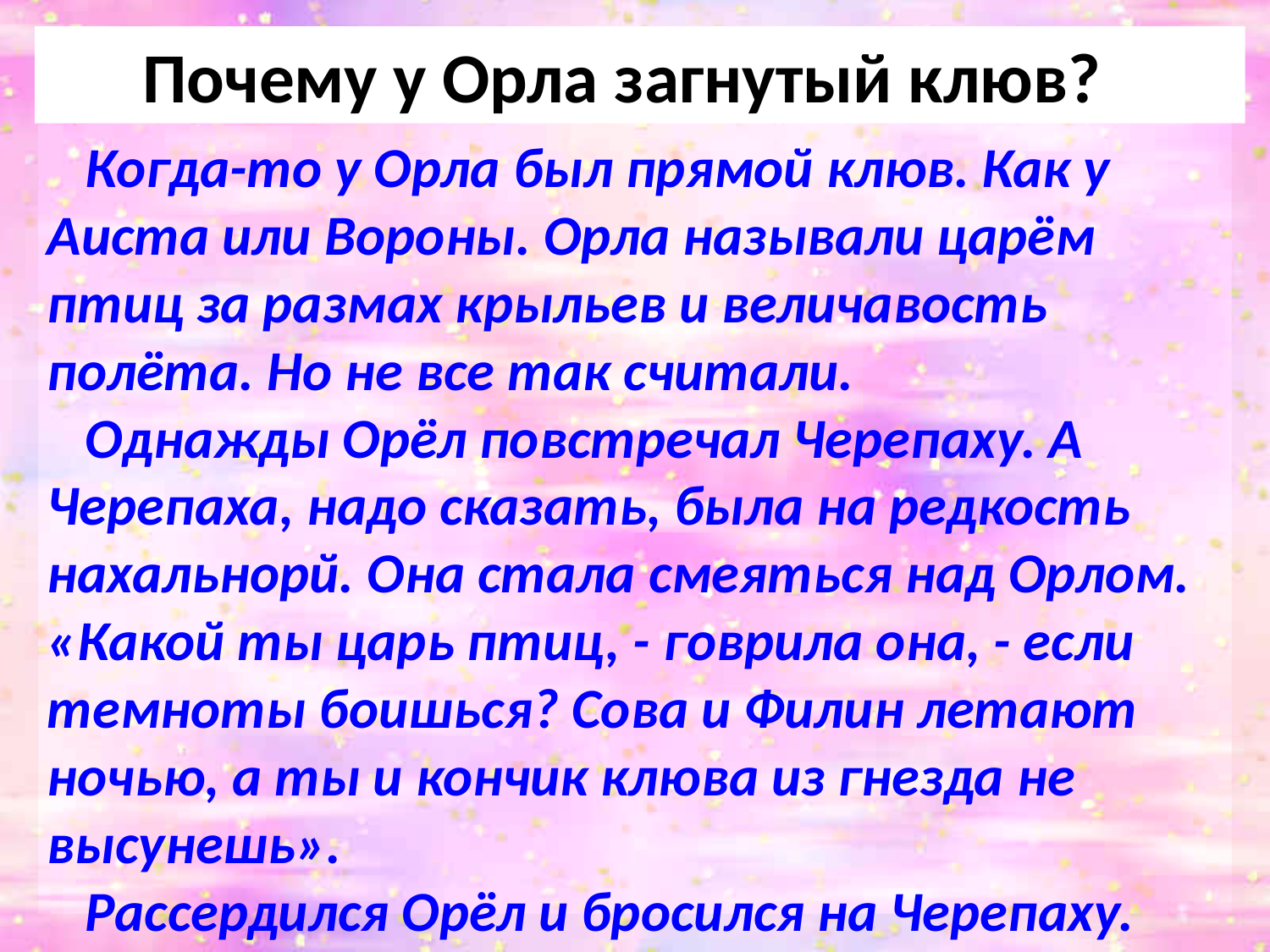

Почему у Орла загнутый клюв?
   Когда-то у Орла был прямой клюв. Как у Аиста или Вороны. Орла называли царём птиц за размах крыльев и величавость полёта. Но не все так считали.
   Однажды Орёл повстречал Черепаху. А Черепаха, надо сказать, была на редкость нахальнорй. Она стала смеяться над Орлом. «Какой ты царь птиц, - говрила она, - если темноты боишься? Сова и Филин летают ночью, а ты и кончик клюва из гнезда не высунешь».
   Рассердился Орёл и бросился на Черепаху.